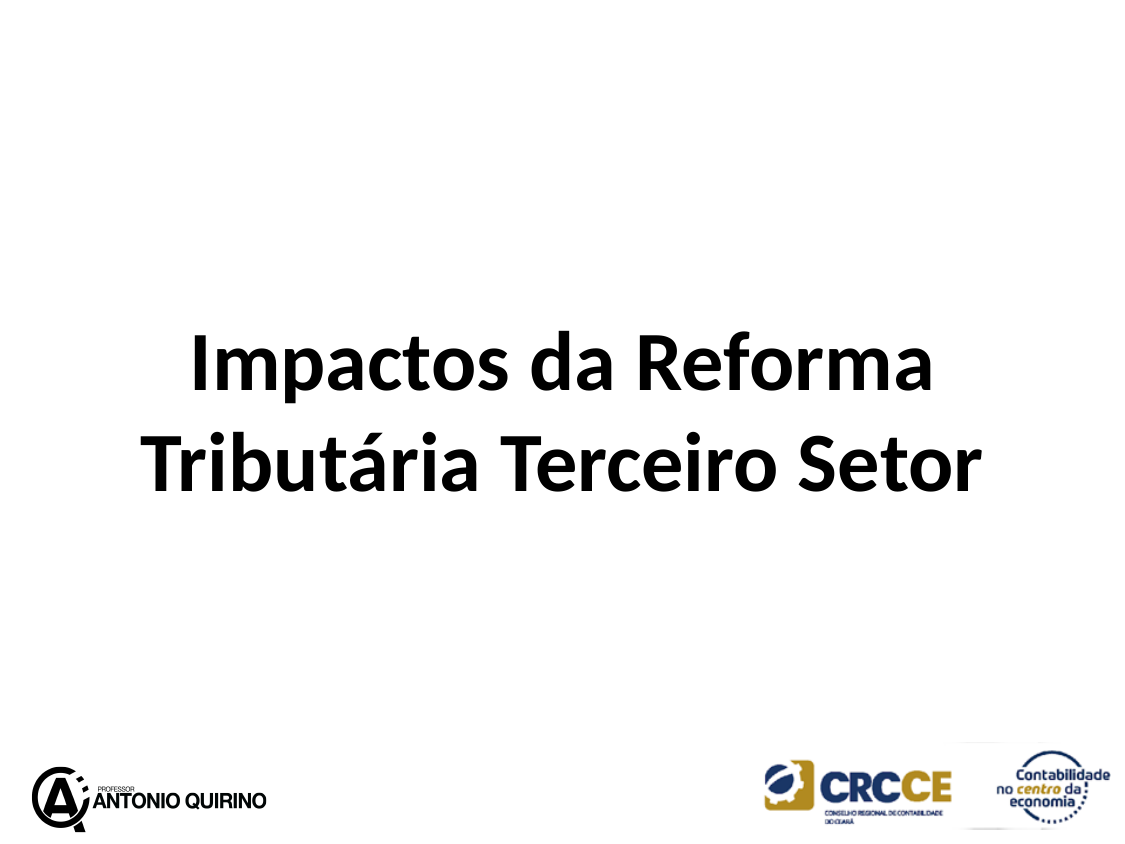

# Impactos da Reforma Tributária Terceiro Setor